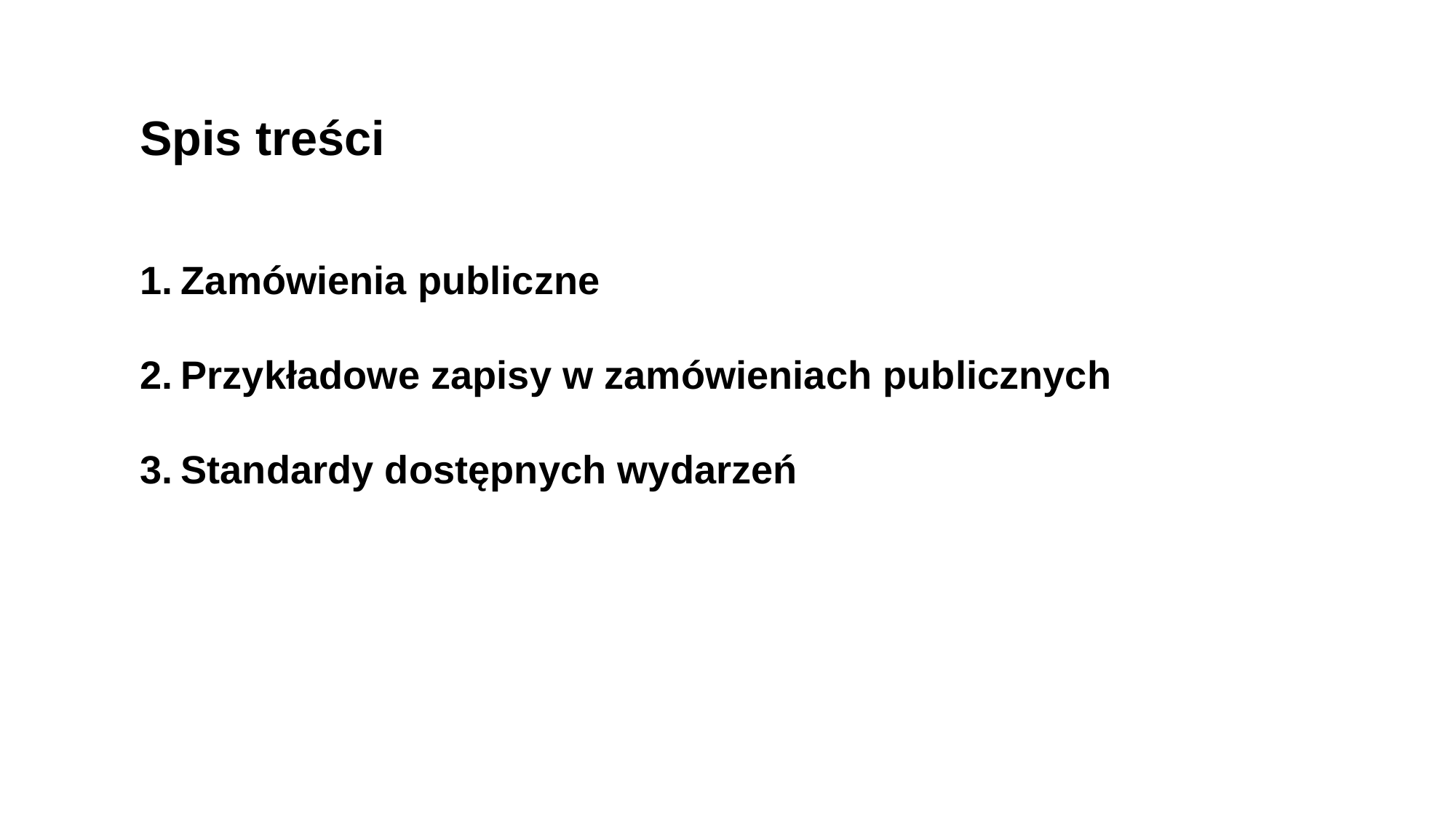

# Spis treści
Zamówienia publiczne
Przykładowe zapisy w zamówieniach publicznych
Standardy dostępnych wydarzeń